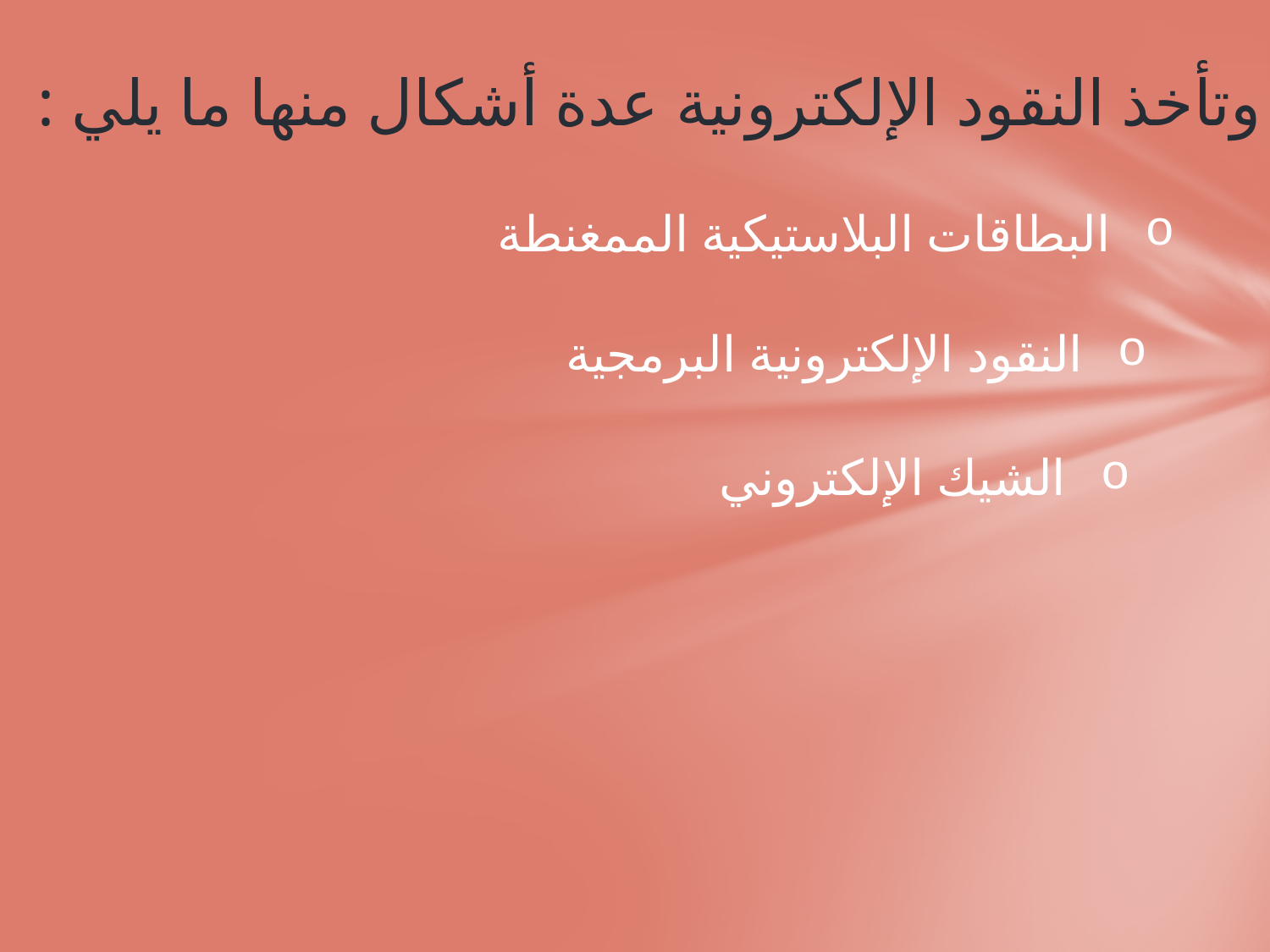

وتأخذ النقود الإلكترونية عدة أشكال منها ما يلي :
البطاقات البلاستيكية الممغنطة
النقود الإلكترونية البرمجية
الشيك الإلكتروني